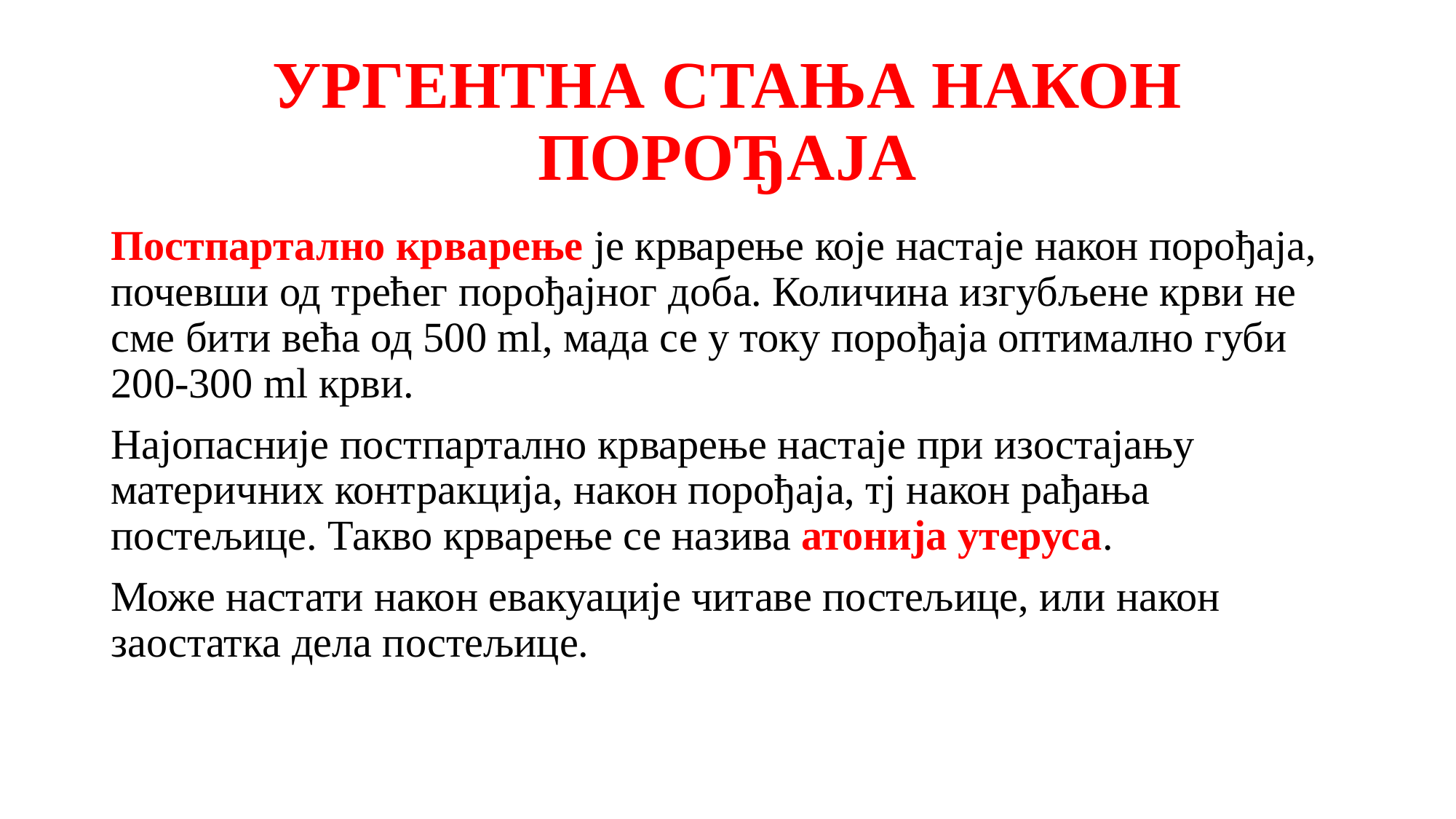

# УРГЕНТНА СТАЊА НАКОН ПОРОЂАЈА
Постпартално крварење је крварење које настаје након порођаја, почевши од трећег порођајног доба. Количина изгубљене крви не сме бити већа од 500 ml, мада се у току порођаја оптимално губи 200-300 ml крви.
Најопасније постпартално крварење настаје при изостајању материчних контракција, након порођаја, тј након рађања постељице. Такво крварење се назива атонија утеруса.
Може настати након евакуације читаве постељице, или након заостатка дела постељице.